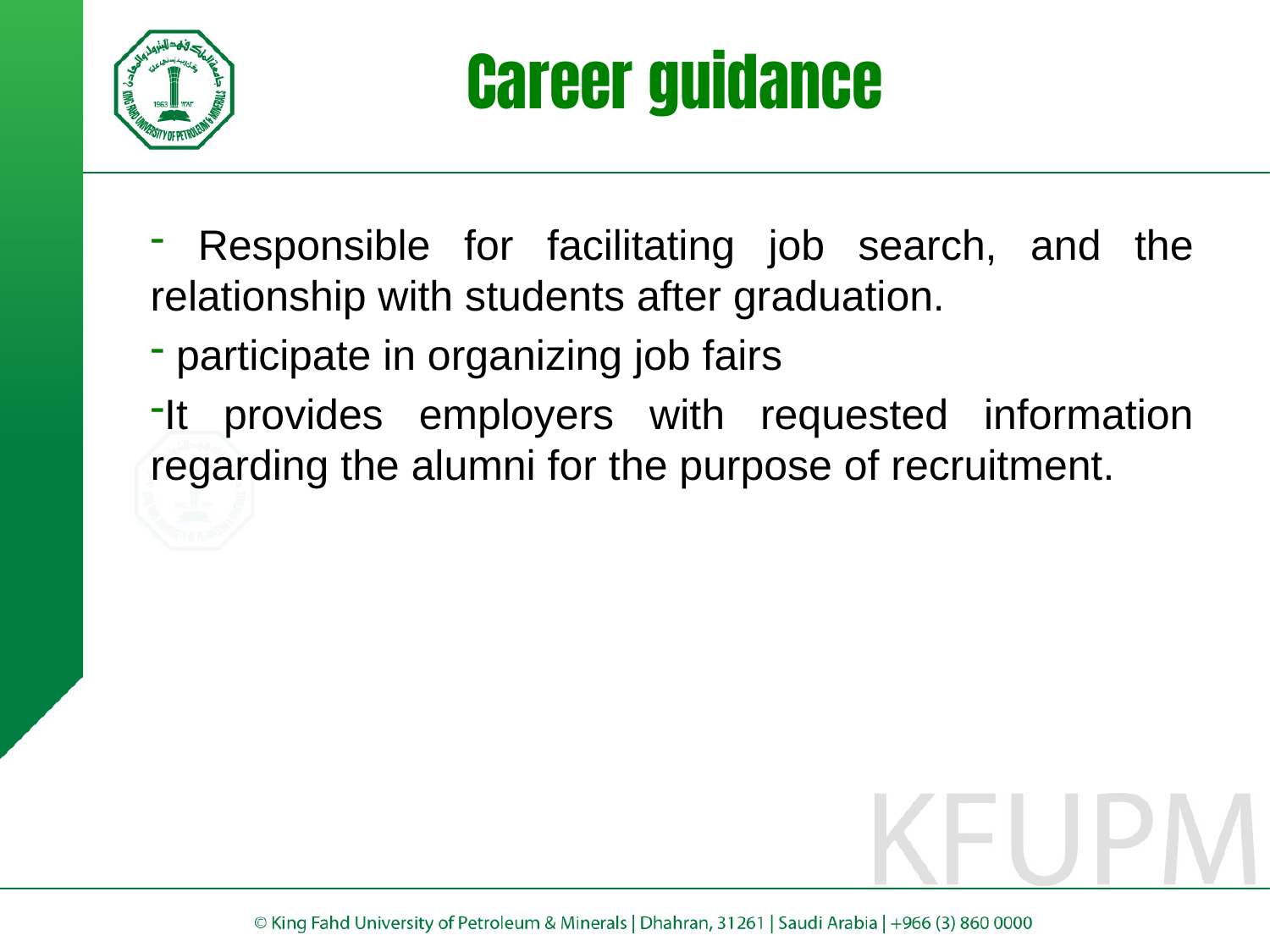

# Career guidance
 Responsible for facilitating job search, and the relationship with students after graduation.
 participate in organizing job fairs
It provides employers with requested information regarding the alumni for the purpose of recruitment.